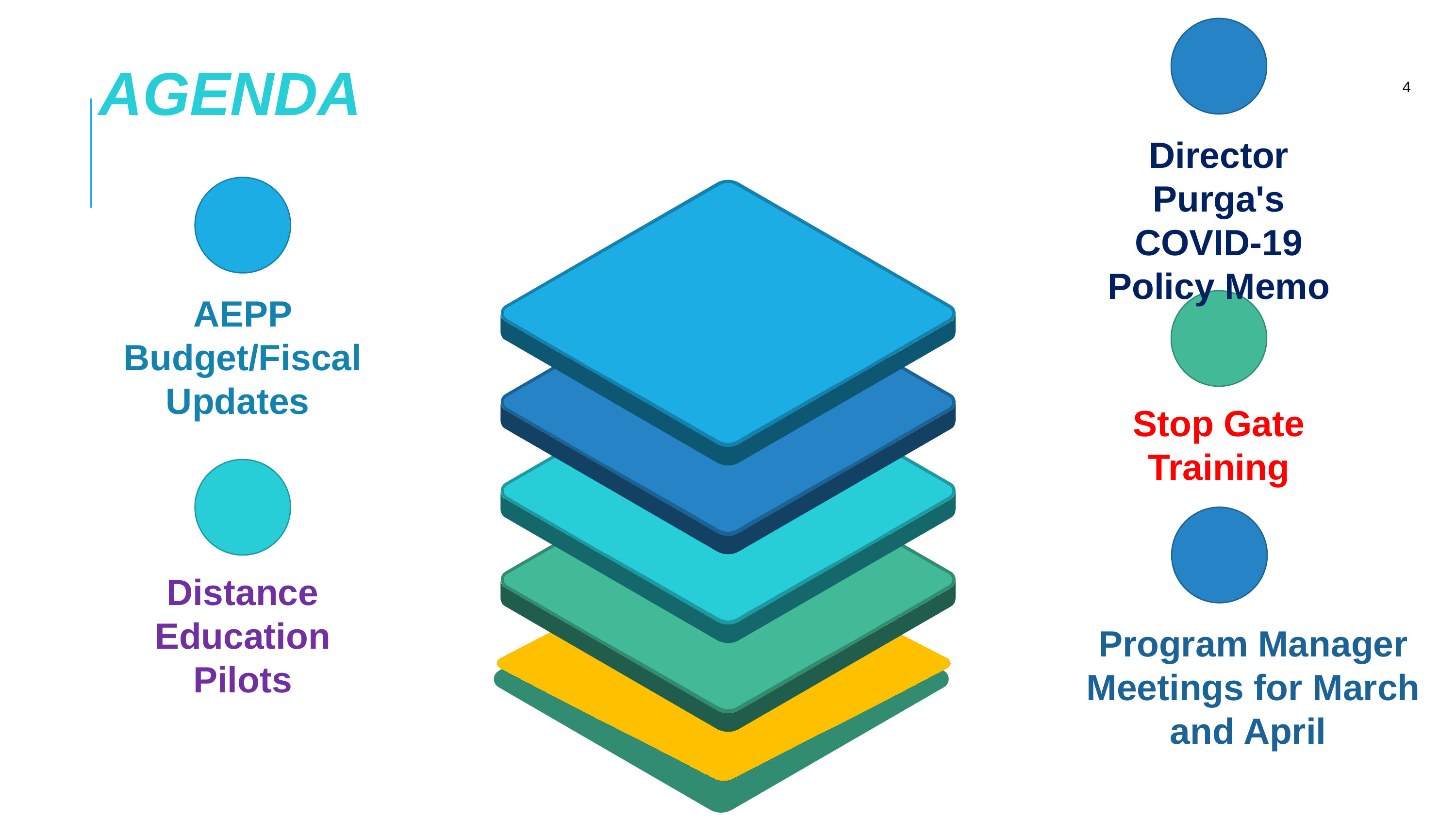

Director Purga's COVID-19 Policy Memo
AGENDA
4

AEPP Budget/Fiscal Updates

Stop Gate Training

Program Manager Meetings for March and April

Distance Education Pilots